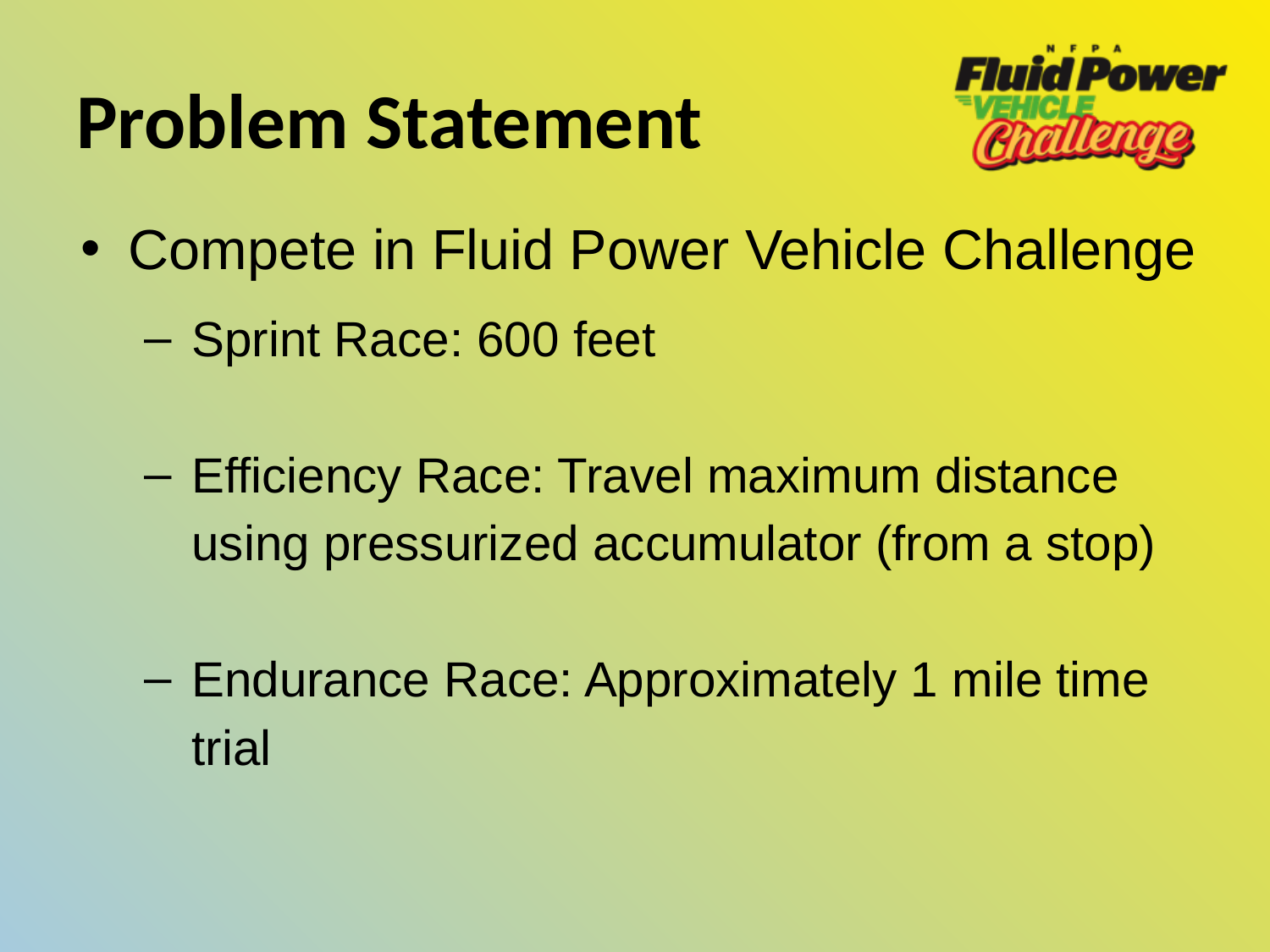

# Problem Statement
Compete in Fluid Power Vehicle Challenge
Sprint Race: 600 feet

Efficiency Race: Travel maximum distance using pressurized accumulator (from a stop)

Endurance Race: Approximately 1 mile time trial